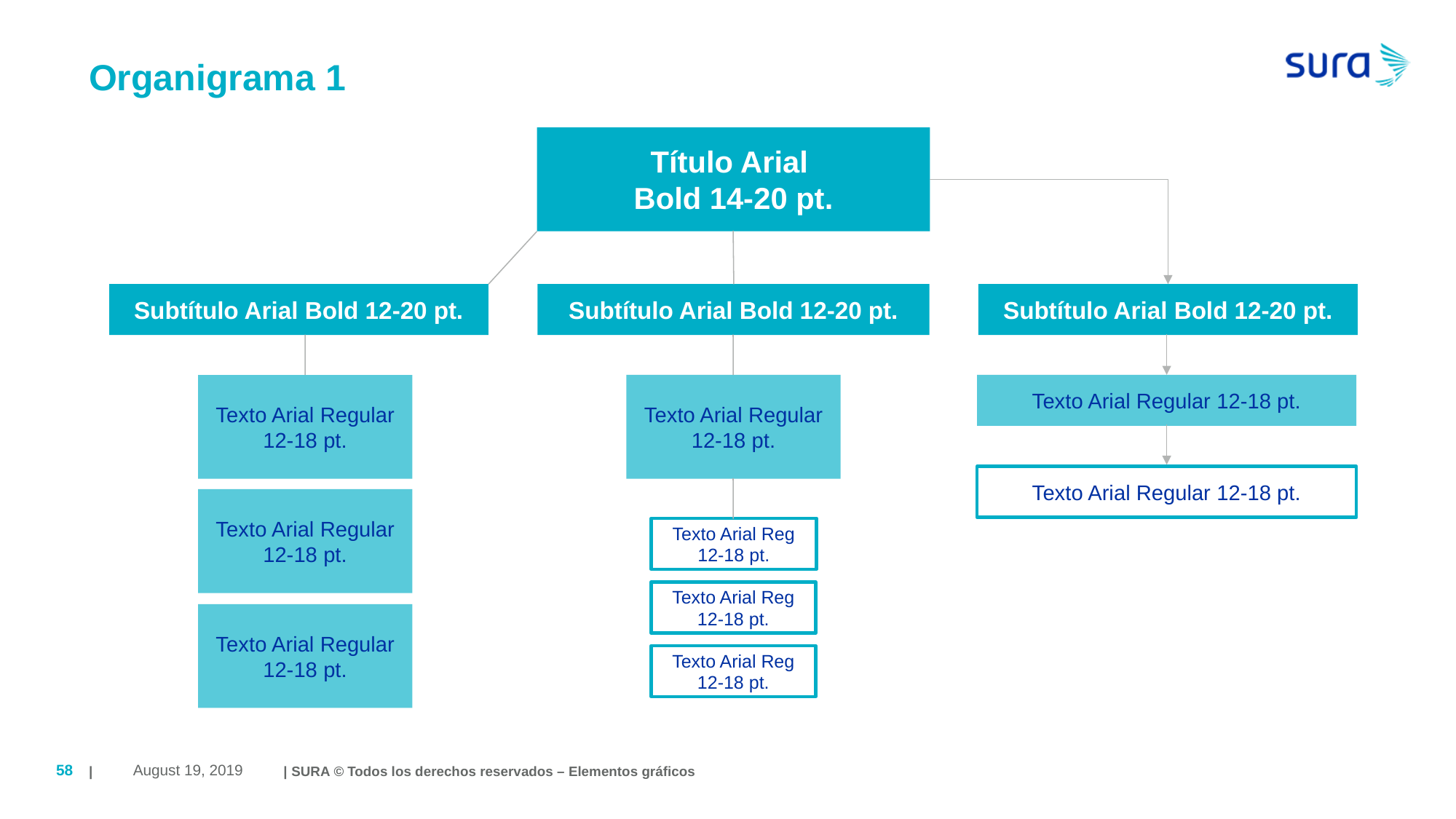

# Organigrama 1
Título Arial
Bold 14-20 pt.
Subtítulo Arial Bold 12-20 pt.
Subtítulo Arial Bold 12-20 pt.
Subtítulo Arial Bold 12-20 pt.
Texto Arial Regular 12-18 pt.
Texto Arial Regular 12-18 pt.
Texto Arial Regular 12-18 pt.
Texto Arial Regular 12-18 pt.
Texto Arial Regular 12-18 pt.
Texto Arial Reg 12-18 pt.
Texto Arial Reg 12-18 pt.
Texto Arial Regular 12-18 pt.
Texto Arial Reg 12-18 pt.
|                                                  | SURA © Todos los derechos reservados – Elementos gráficos
58
August 19, 2019